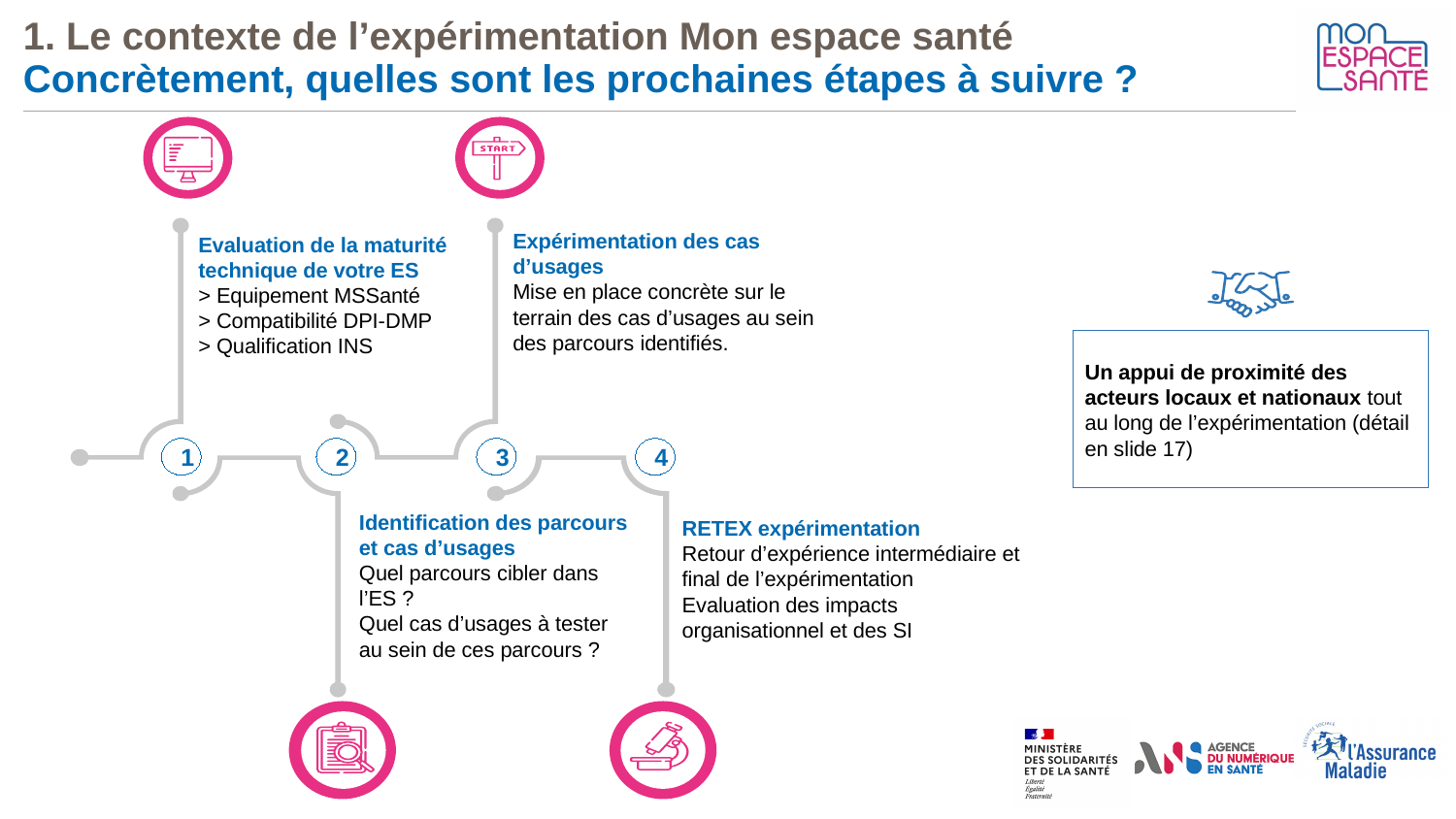

# 1. Le contexte de l’expérimentation Mon espace santé Concrètement, quelles sont les prochaines étapes à suivre ?

Expérimentation des cas d’usages
Mise en place concrète sur le terrain des cas d’usages au sein des parcours identifiés.
Evaluation de la maturité technique de votre ES
> Equipement MSSanté
> Compatibilité DPI-DMP
> Qualification INS

Un appui de proximité des acteurs locaux et nationaux tout au long de l’expérimentation (détail en slide 17)
1
2
3
4

Identification des parcours et cas d’usages
Quel parcours cibler dans l’ES ?
Quel cas d’usages à tester au sein de ces parcours ?
RETEX expérimentation
Retour d’expérience intermédiaire et final de l’expérimentation
Evaluation des impacts organisationnel et des SI